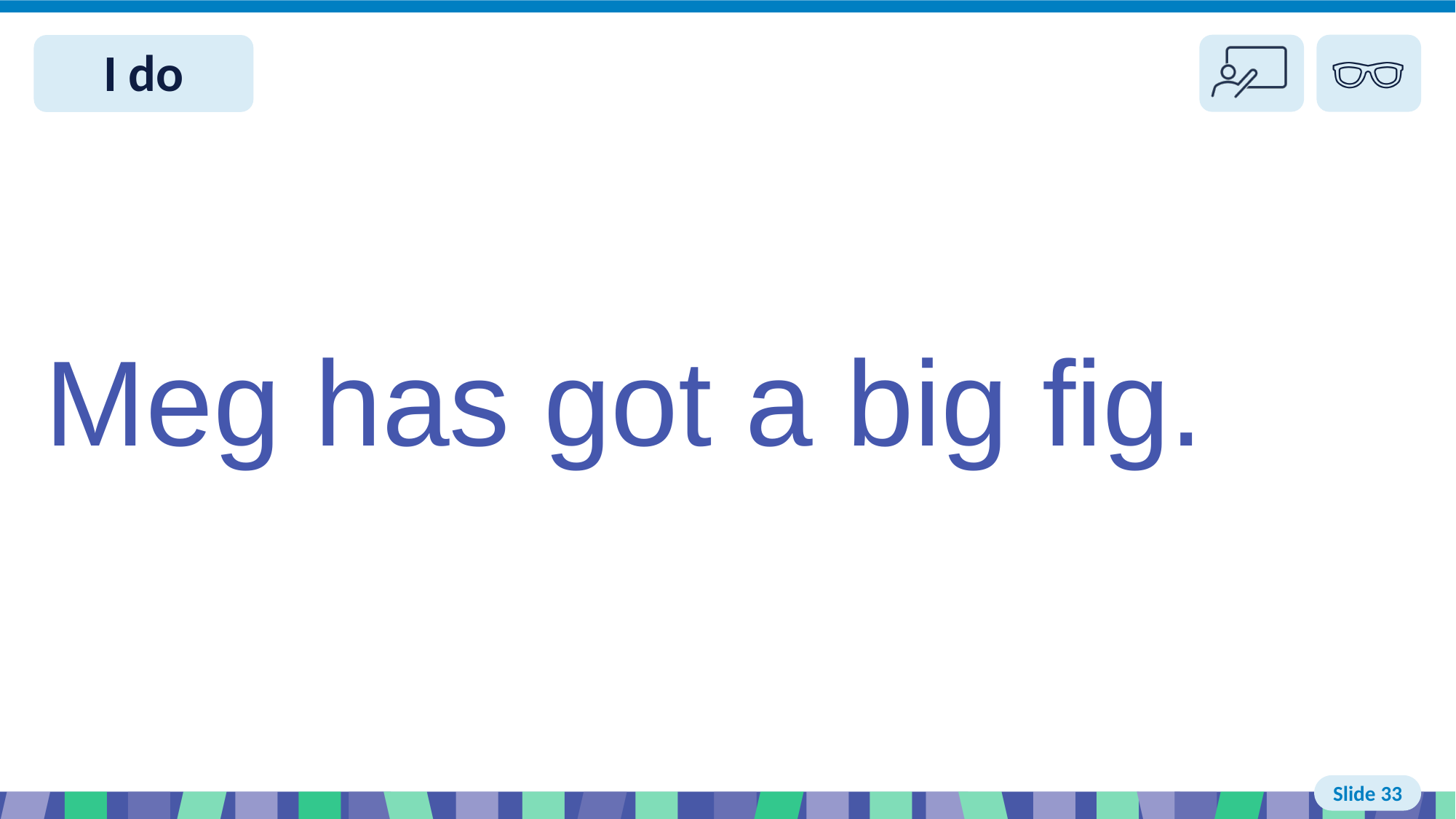

# Slide 33 I do write
Meg has got a big fig.